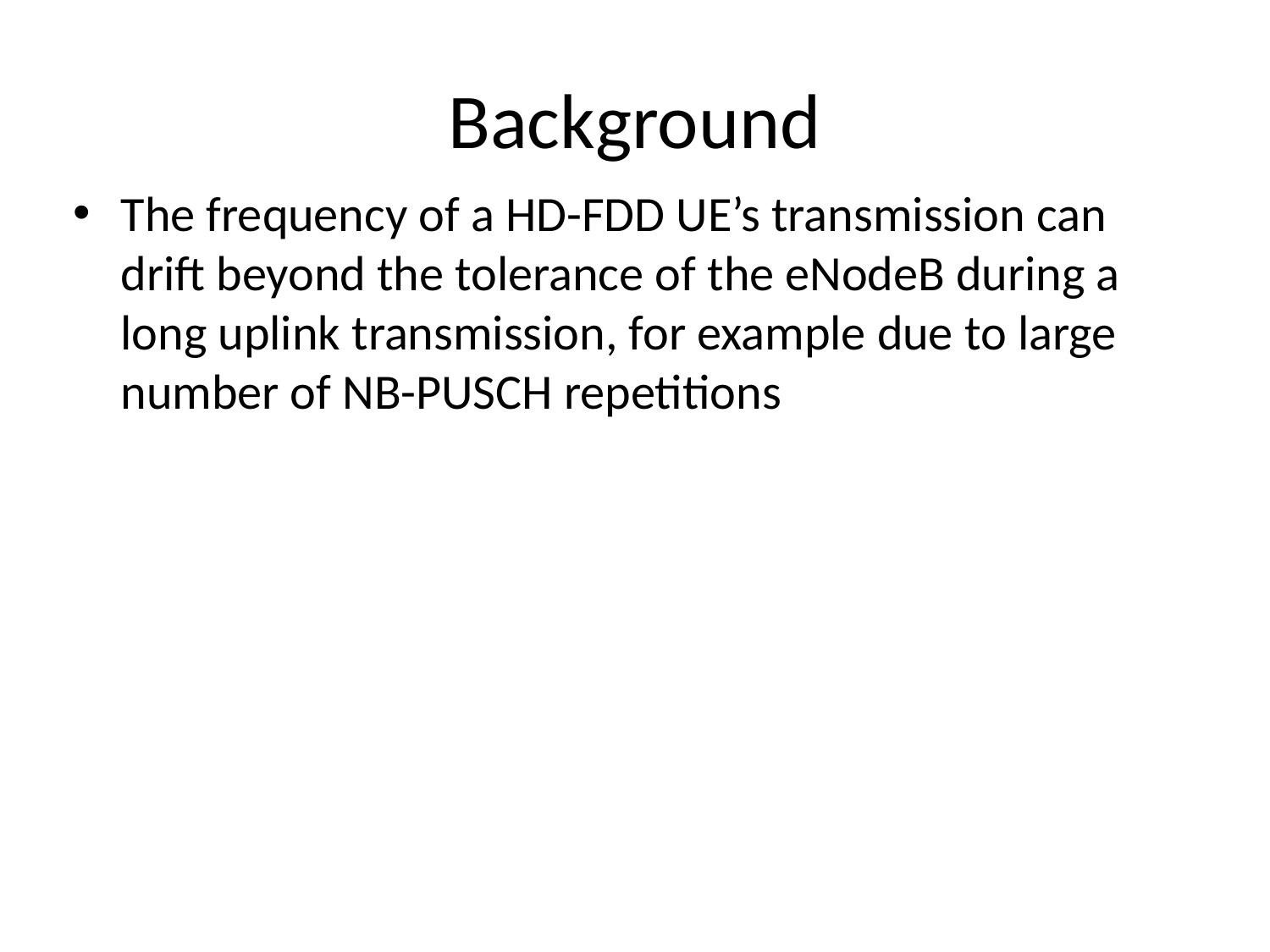

# Background
The frequency of a HD-FDD UE’s transmission can drift beyond the tolerance of the eNodeB during a long uplink transmission, for example due to large number of NB-PUSCH repetitions